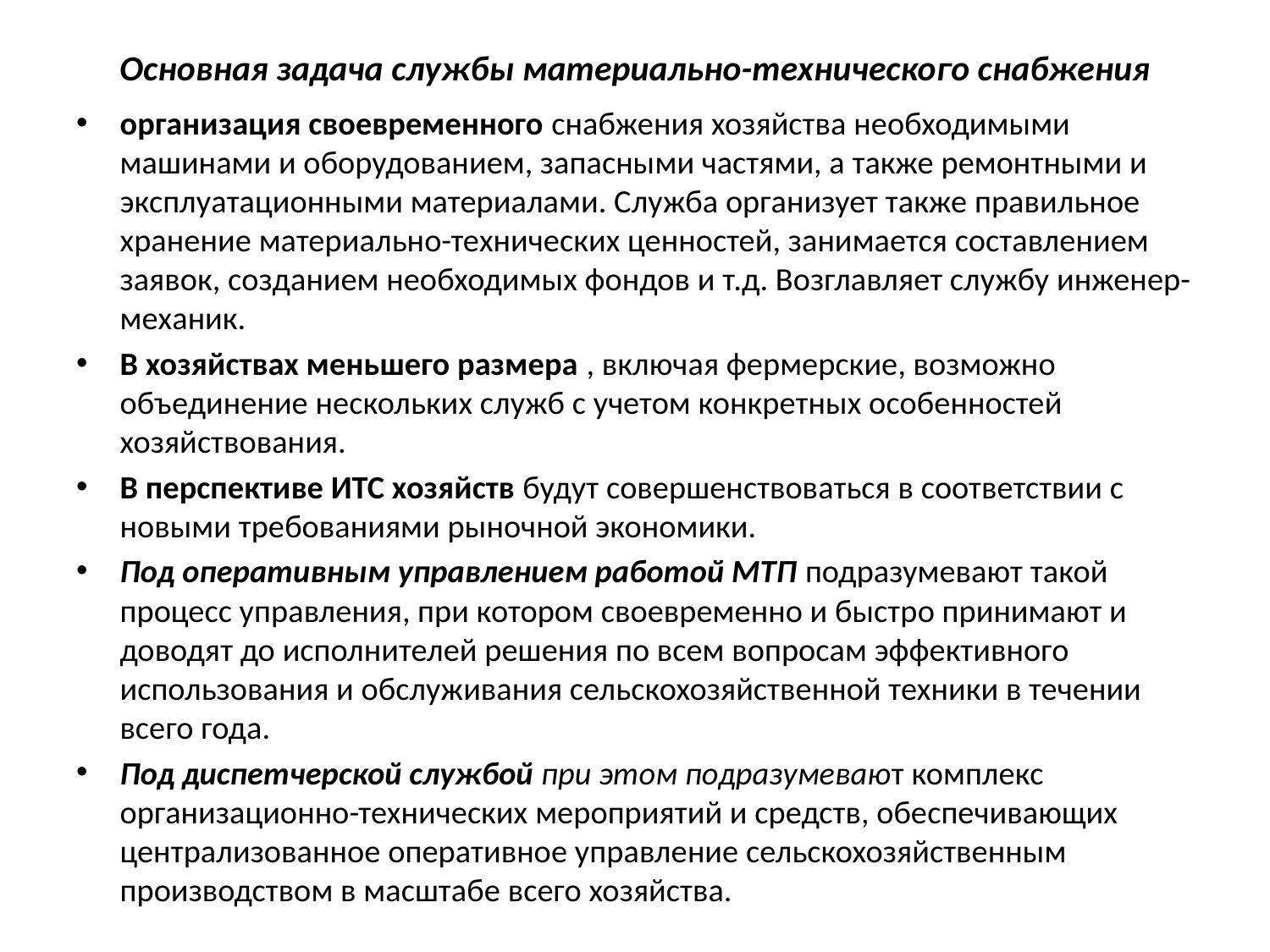

# Основная задача службы материально-технического снабжения
организация своевременного снабжения хозяйства необходимыми машинами и оборудованием, запасными частями, а также ремонтными и эксплуатационными материалами. Служба организует также правильное хранение материально-технических ценностей, занимается составлением заявок, созданием необходимых фондов и т.д. Возглавляет службу инженер-механик.
В хозяйствах меньшего размера , включая фермерские, возможно объединение нескольких служб с учетом конкретных особенностей хозяйствования.
В перспективе ИТС хозяйств будут совершенствоваться в соответствии с новыми требованиями рыночной экономики.
Под оперативным управлением работой МТП подразумевают такой процесс управления, при котором своевременно и быстро принимают и доводят до исполнителей решения по всем вопросам эффективного использования и обслуживания сельскохозяйственной техники в течении всего года.
Под диспетчерской службой при этом подразумевают комплекс организационно-технических мероприятий и средств, обеспечивающих централизованное оперативное управление сельскохозяйственным производством в масштабе всего хозяйства.